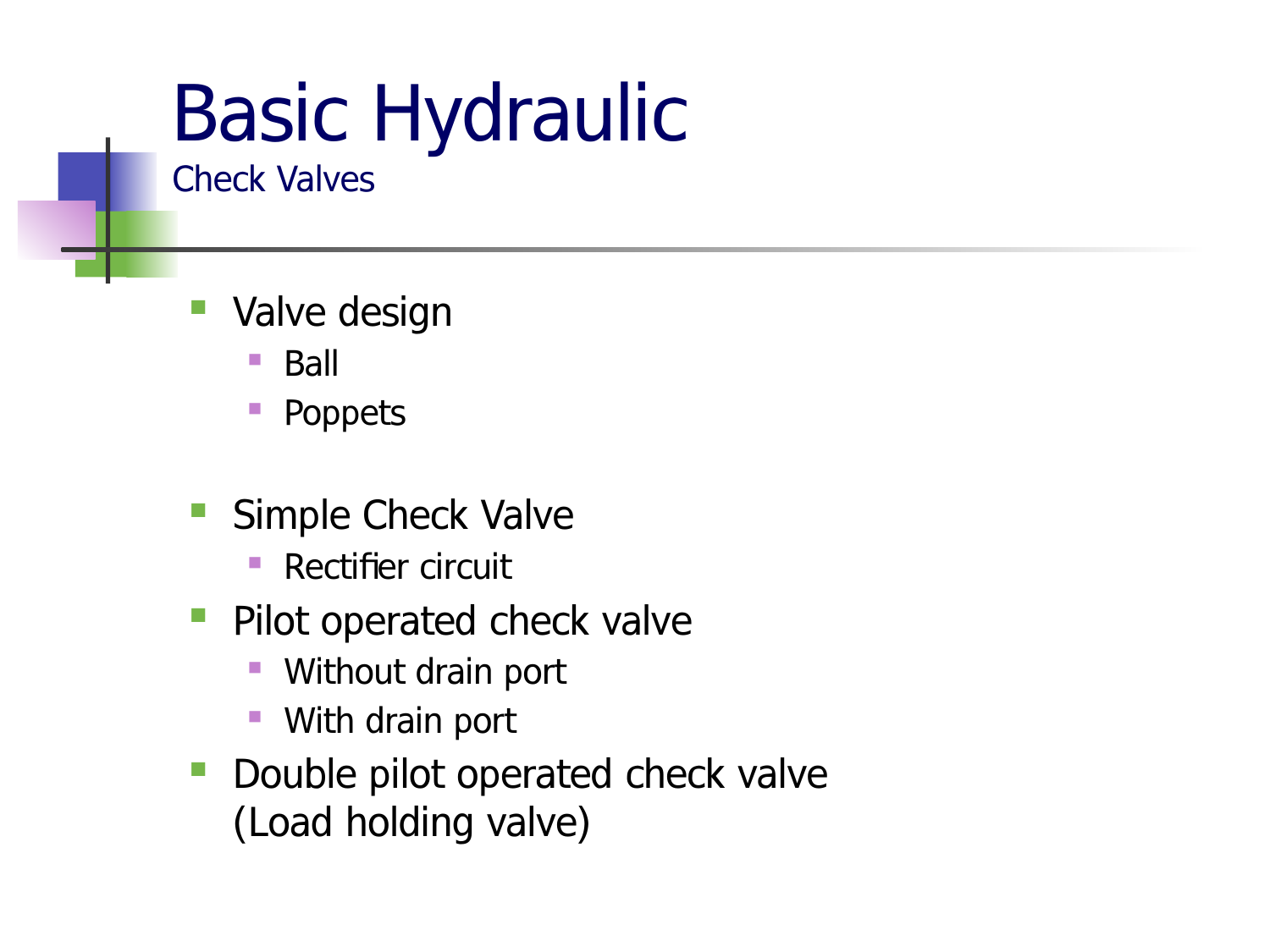

# Basic Hydraulic Check Valves
Valve design
Ball
Poppets

Simple Check Valve
Rectifier circuit
Pilot operated check valve
Without drain port
With drain port
Double pilot operated check valve
(Load holding valve)